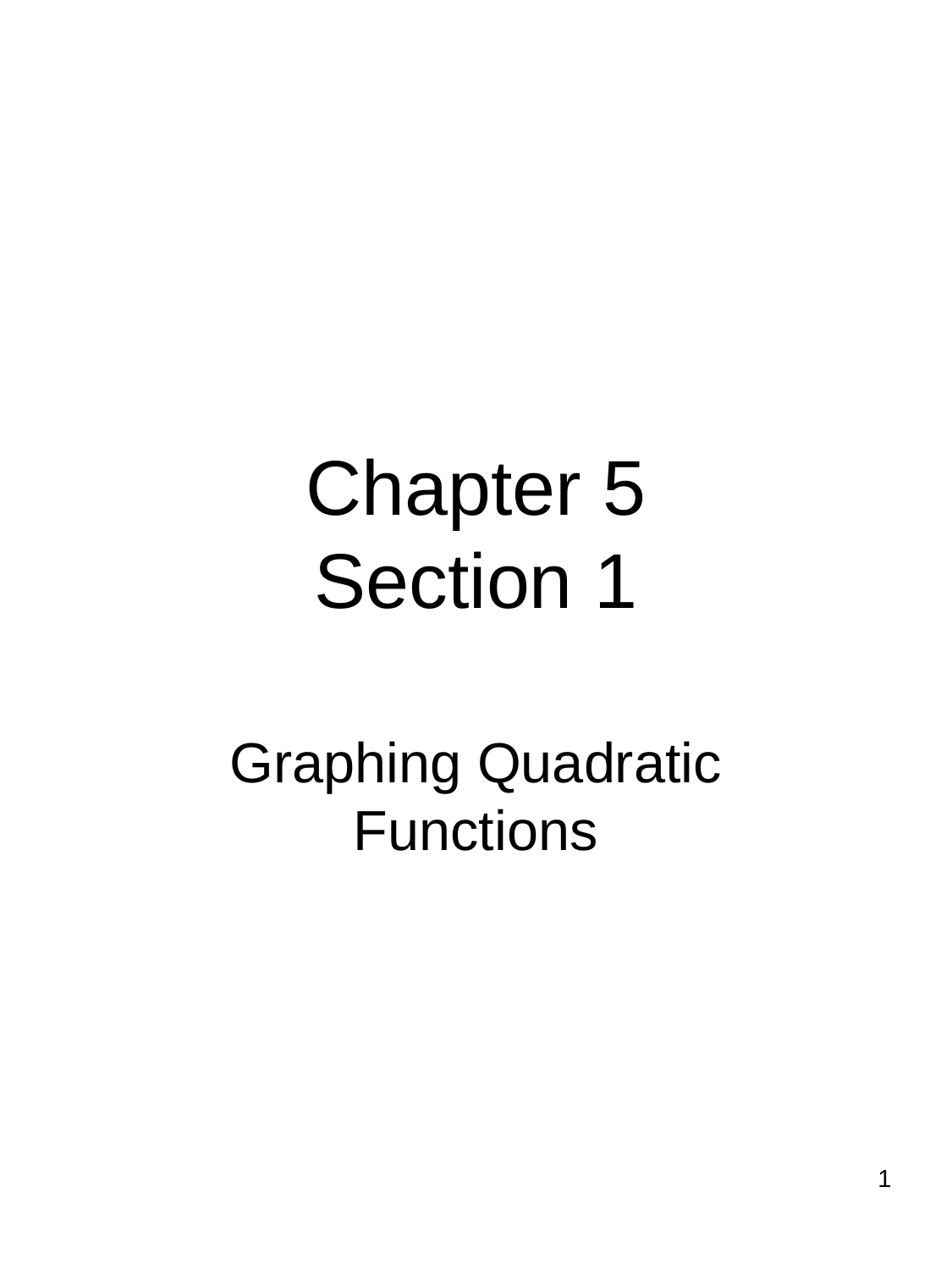

# Chapter 5 Section 1
Graphing Quadratic Functions
1